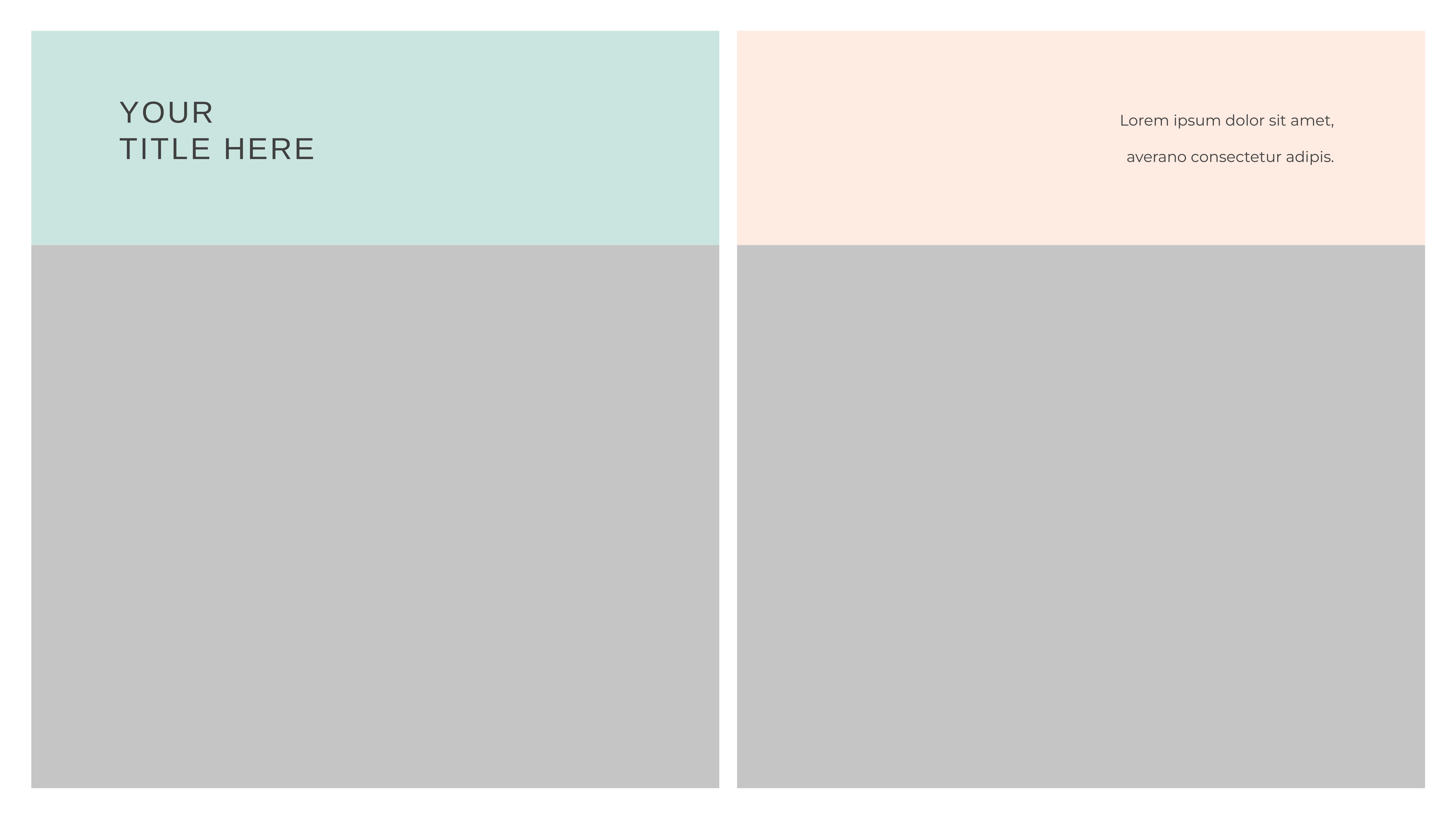

YOUR
TITLE HERE
Lorem ipsum dolor sit amet, averano consectetur adipis.